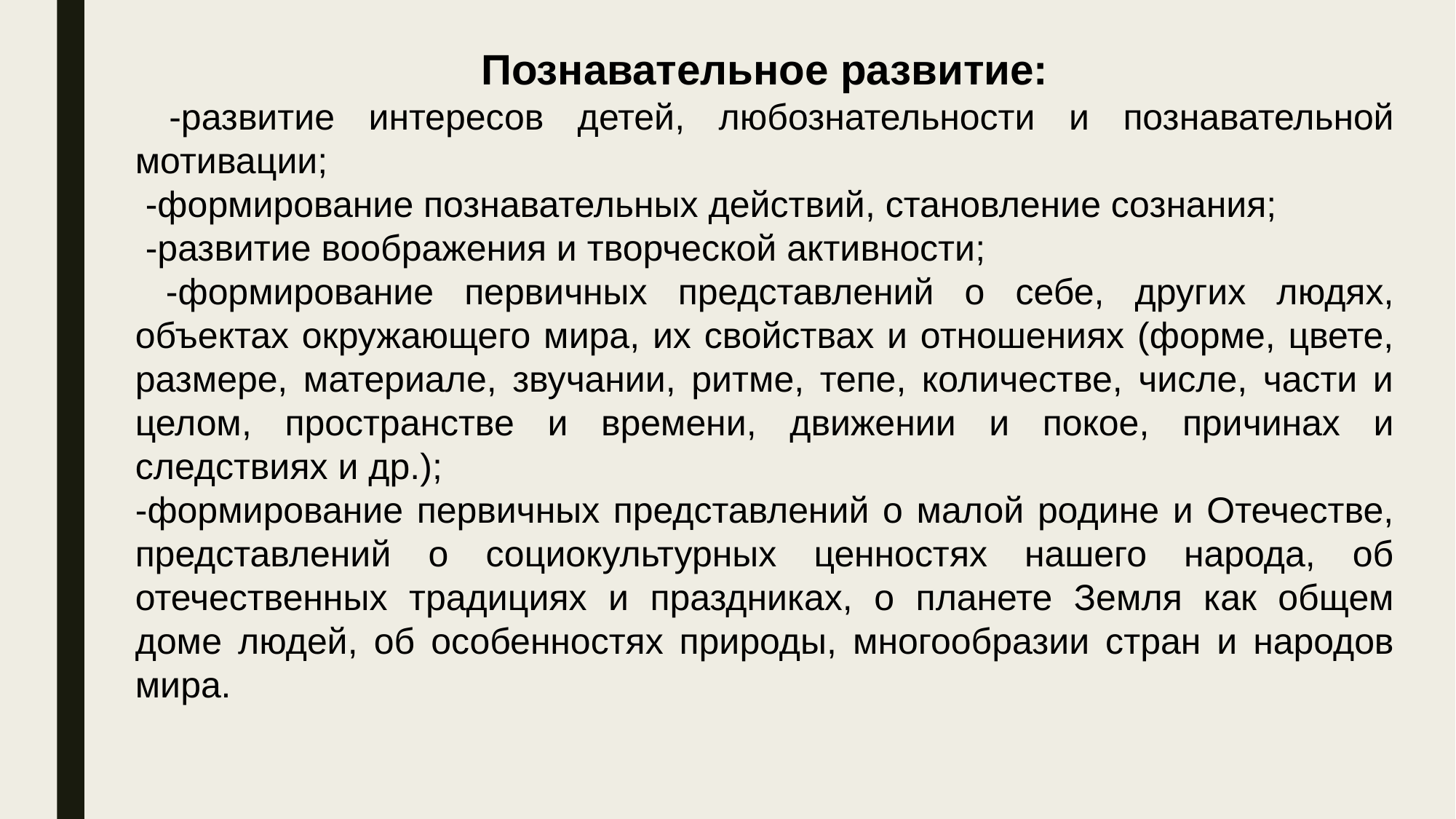

Познавательное развитие:
 -развитие интересов детей, любознательности и познавательной мотивации;
 -формирование познавательных действий, становление сознания;
 -развитие воображения и творческой активности;
 -формирование первичных представлений о себе, других людях, объектах окружающего мира, их свойствах и отношениях (форме, цвете, размере, материале, звучании, ритме, тепе, количестве, числе, части и целом, пространстве и времени, движении и покое, причинах и следствиях и др.);
-формирование первичных представлений о малой родине и Отечестве, представлений о социокультурных ценностях нашего народа, об отечественных традициях и праздниках, о планете Земля как общем доме людей, об особенностях природы, многообразии стран и народов мира.